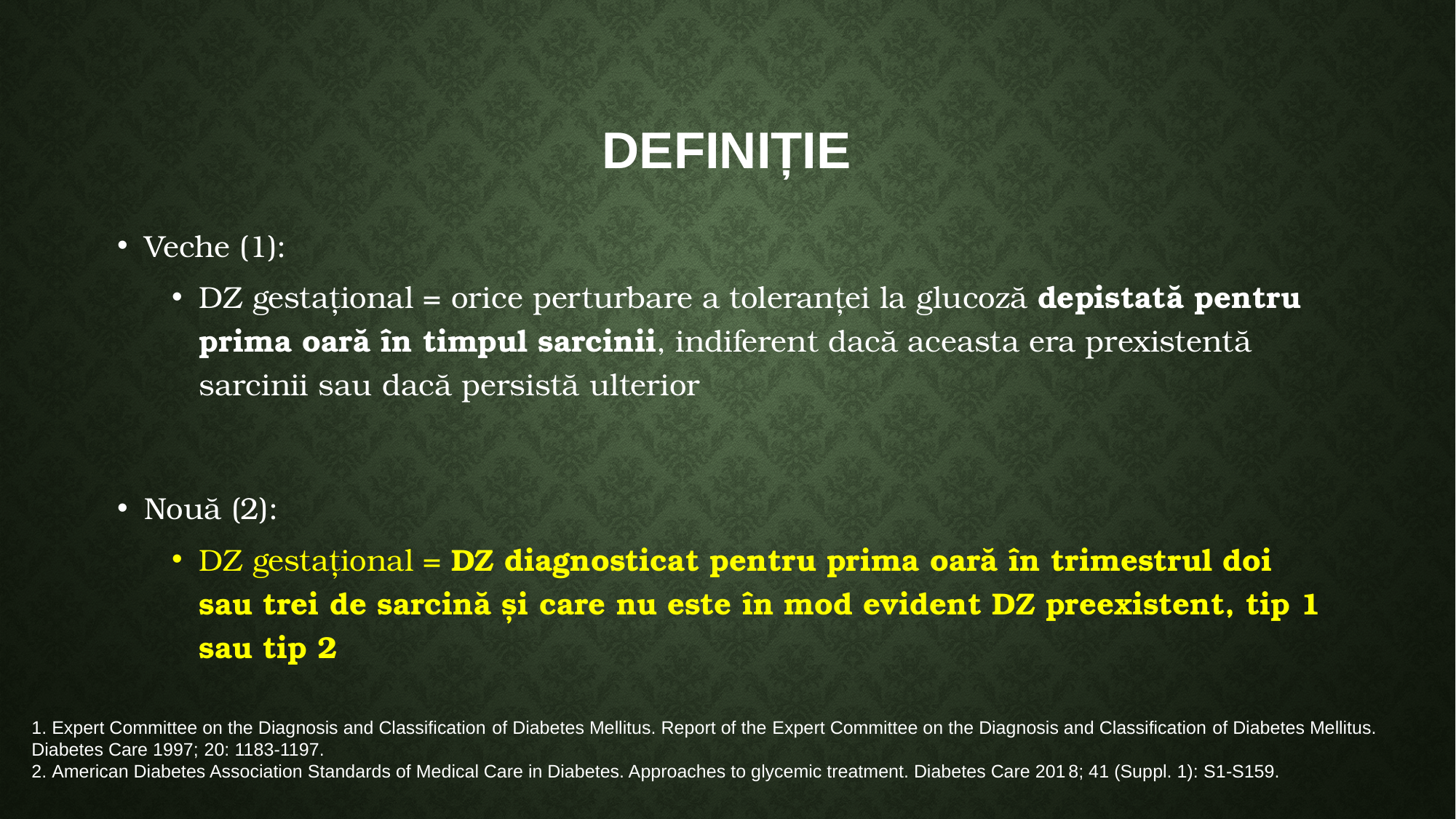

# Definiție
Veche (1):
DZ gestațional = orice perturbare a toleranței la glucoză depistată pentru prima oară în timpul sarcinii, indiferent dacă aceasta era prexistentă sarcinii sau dacă persistă ulterior

Nouă (2):
DZ gestațional = DZ diagnosticat pentru prima oară în trimestrul doi sau trei de sarcină și care nu este în mod evident DZ preexistent, tip 1 sau tip 2
1. Expert Committee on the Diagnosis and Classification of Diabetes Mellitus. Report of the Expert Committee on the Diagnosis and Classification of Diabetes Mellitus. Diabetes Care 1997; 20: 1183-1197.
2. American Diabetes Association Standards of Medical Care in Diabetes. Approaches to glycemic treatment. Diabetes Care 2018; 41 (Suppl. 1): S1-S159.